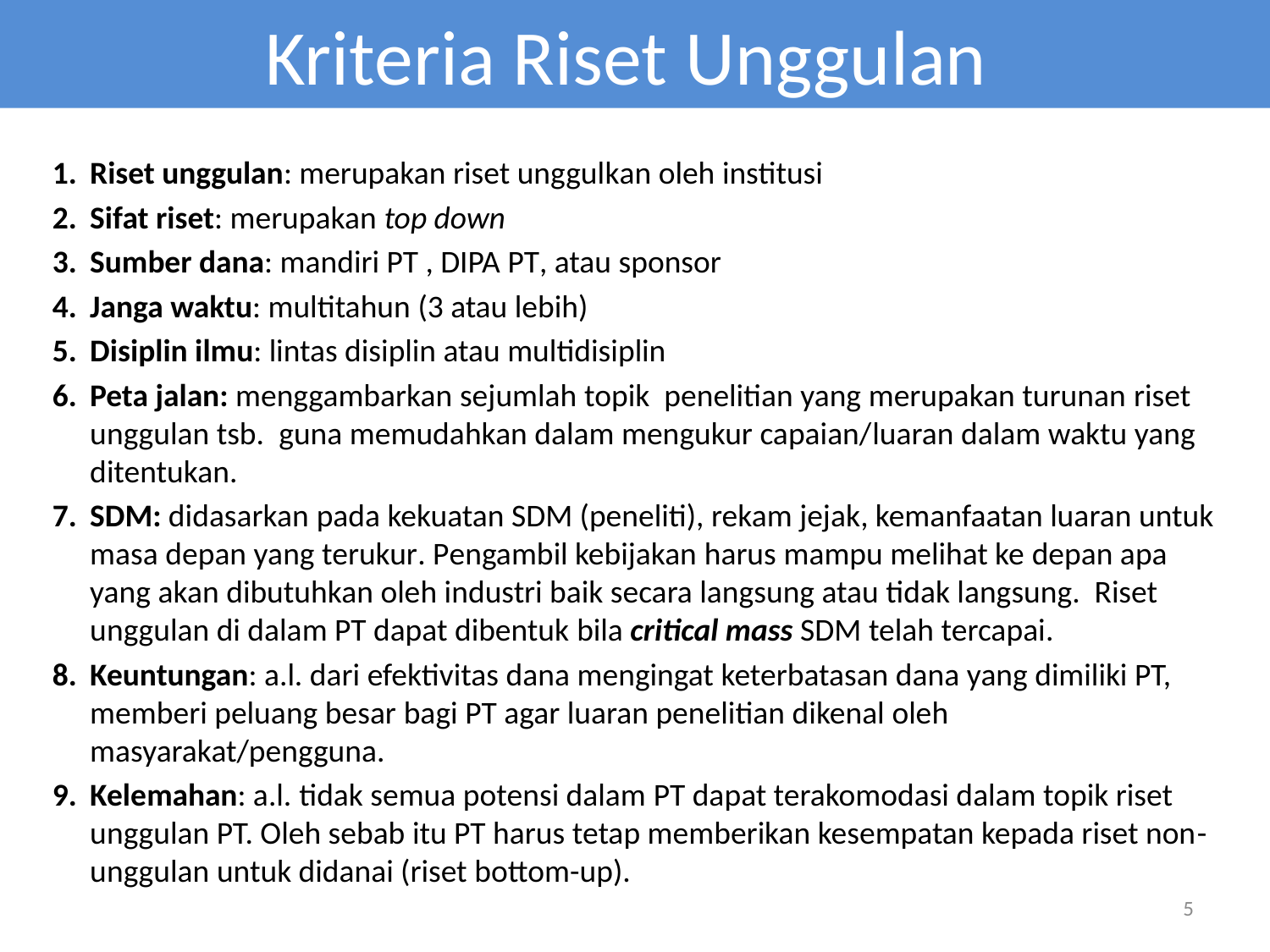

# Kriteria Riset Unggulan
Riset unggulan: merupakan riset unggulkan oleh institusi
Sifat riset: merupakan top down
Sumber dana: mandiri PT , DIPA PT, atau sponsor
Janga waktu: multitahun (3 atau lebih)
Disiplin ilmu: lintas disiplin atau multidisiplin
Peta jalan: menggambarkan sejumlah topik  penelitian yang merupakan turunan riset unggulan tsb.  guna memudahkan dalam mengukur capaian/luaran dalam waktu yang ditentukan.
SDM: didasarkan pada kekuatan SDM (peneliti), rekam jejak, kemanfaatan luaran untuk masa depan yang terukur. Pengambil kebijakan harus mampu melihat ke depan apa yang akan dibutuhkan oleh industri baik secara langsung atau tidak langsung.  Riset unggulan di dalam PT dapat dibentuk bila critical mass SDM telah tercapai.
Keuntungan: a.l. dari efektivitas dana mengingat keterbatasan dana yang dimiliki PT, memberi peluang besar bagi PT agar luaran penelitian dikenal oleh masyarakat/pengguna.
Kelemahan: a.l. tidak semua potensi dalam PT dapat terakomodasi dalam topik riset unggulan PT. Oleh sebab itu PT harus tetap memberikan kesempatan kepada riset non-unggulan untuk didanai (riset bottom-up).

5